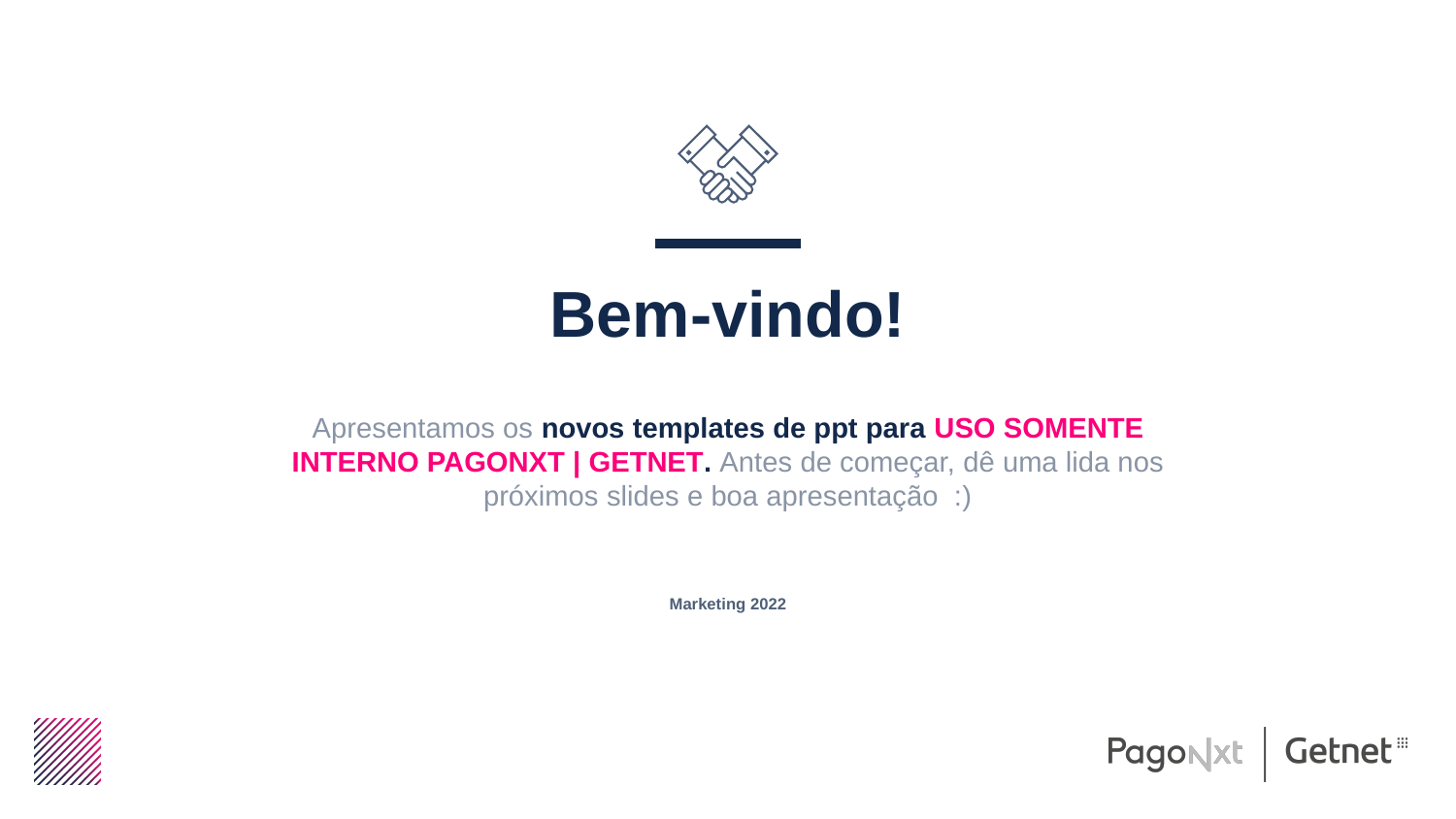

Bem-vindo!
Apresentamos os novos templates de ppt para USO SOMENTE INTERNO PAGONXT | GETNET. Antes de começar, dê uma lida nos próximos slides e boa apresentação  :)

Marketing 2022